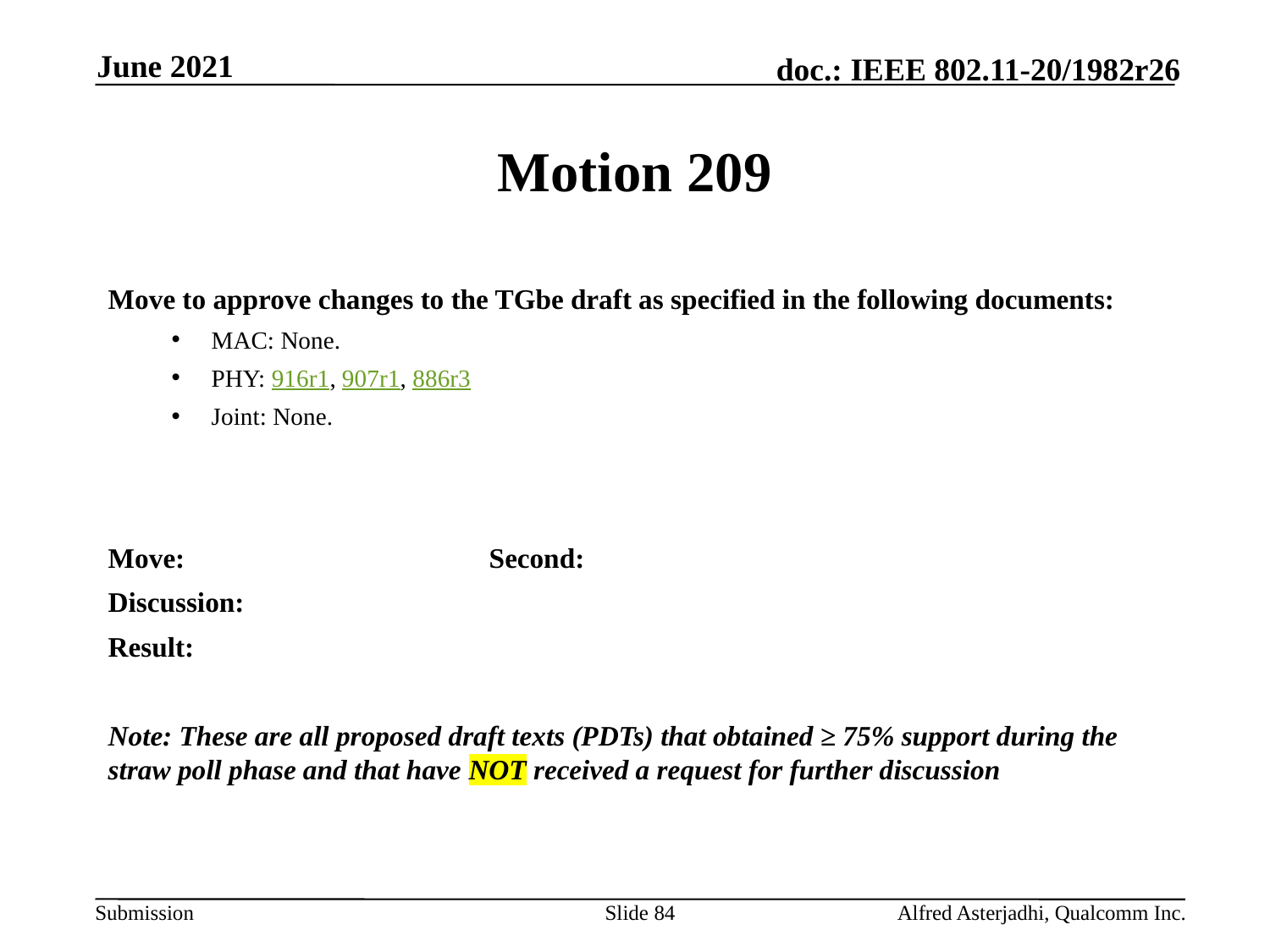

June 2021
# Motion 209
Move to approve changes to the TGbe draft as specified in the following documents:
MAC: None.
PHY: 916r1, 907r1, 886r3
Joint: None.

Move: 			Second:
Discussion:
Result:

Note: These are all proposed draft texts (PDTs) that obtained ≥ 75% support during the straw poll phase and that have NOT received a request for further discussion
Slide 84
Alfred Asterjadhi, Qualcomm Inc.